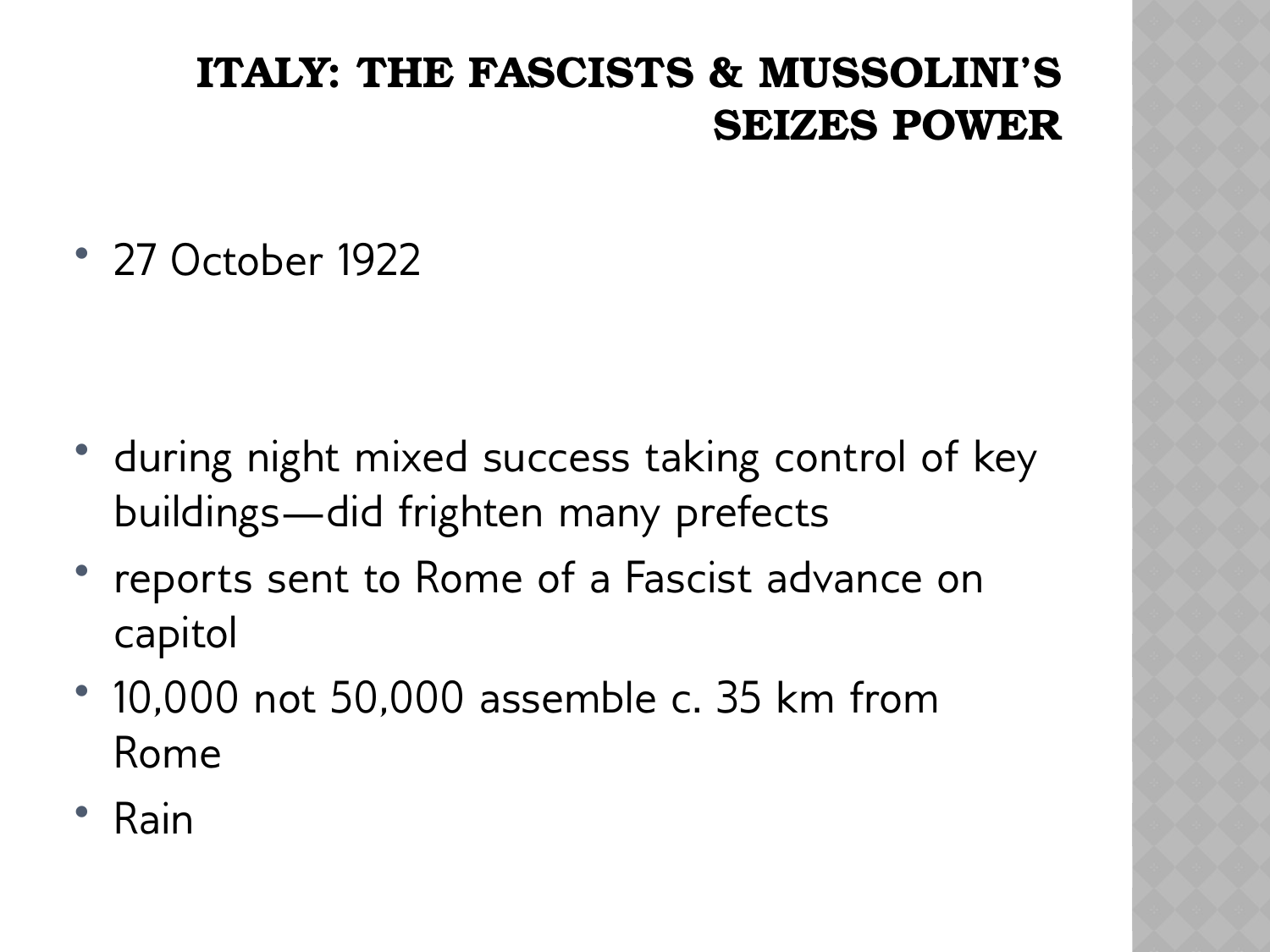

# Italy: the fascists & Mussolini’s seizes power
27 October 1922

during night mixed success taking control of key buildings—did frighten many prefects
reports sent to Rome of a Fascist advance on capitol
10,000 not 50,000 assemble c. 35 km from Rome
Rain